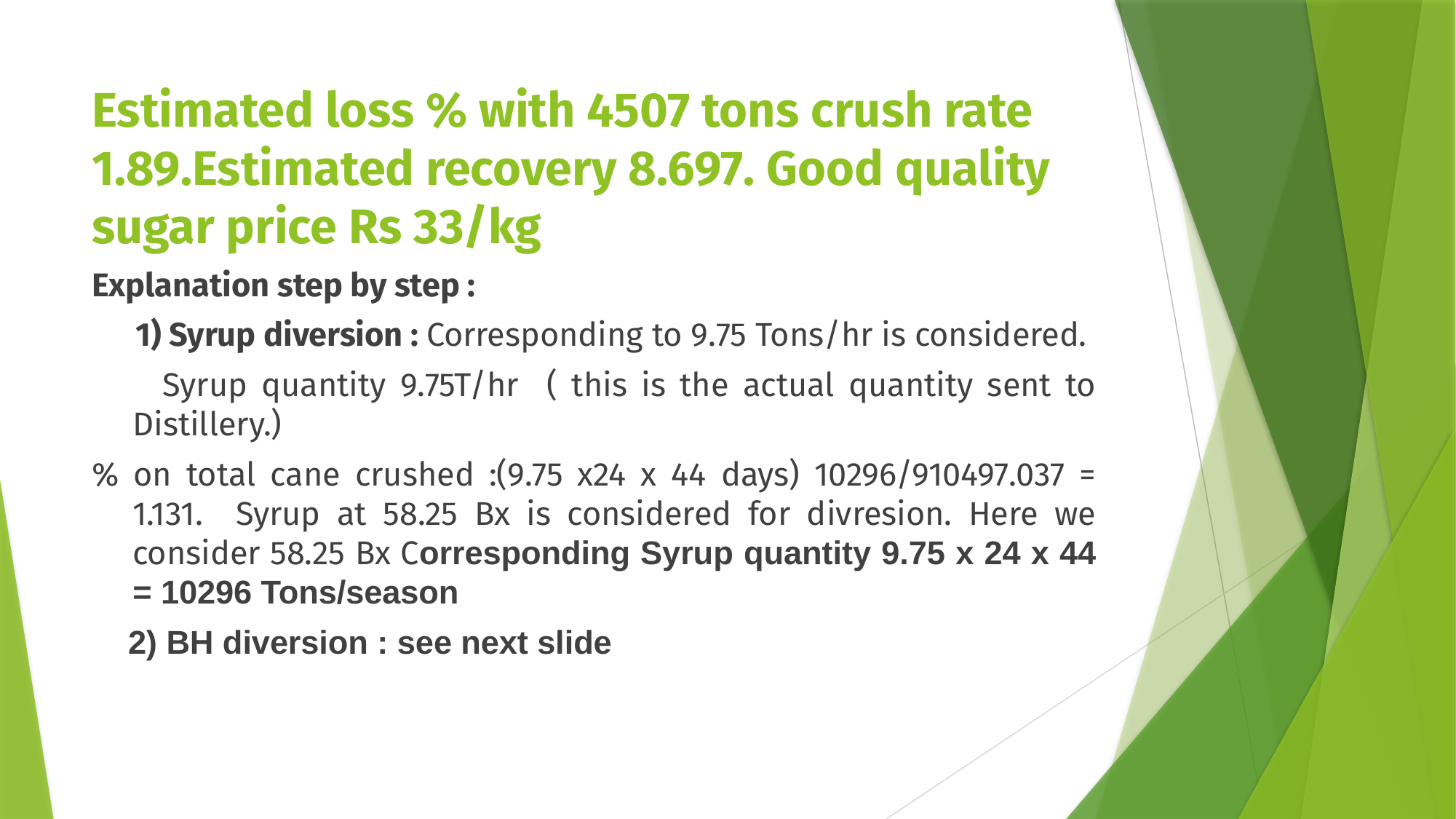

# Estimated loss % with 4507 tons crush rate 1.89.Estimated recovery 8.697. Good quality sugar price Rs 33/kg
Explanation step by step :
     1) Syrup diversion : Corresponding to 9.75 Tons/hr is considered.
     Syrup quantity 9.75T/hr  ( this is the actual quantity sent to Distillery.)
% on total cane crushed :(9.75 x24 x 44 days) 10296/910497.037 = 1.131.  Syrup at 58.25 Bx is considered for divresion. Here we consider 58.25 Bx Corresponding Syrup quantity 9.75 x 24 x 44 = 10296 Tons/season
    2) BH diversion : see next slide